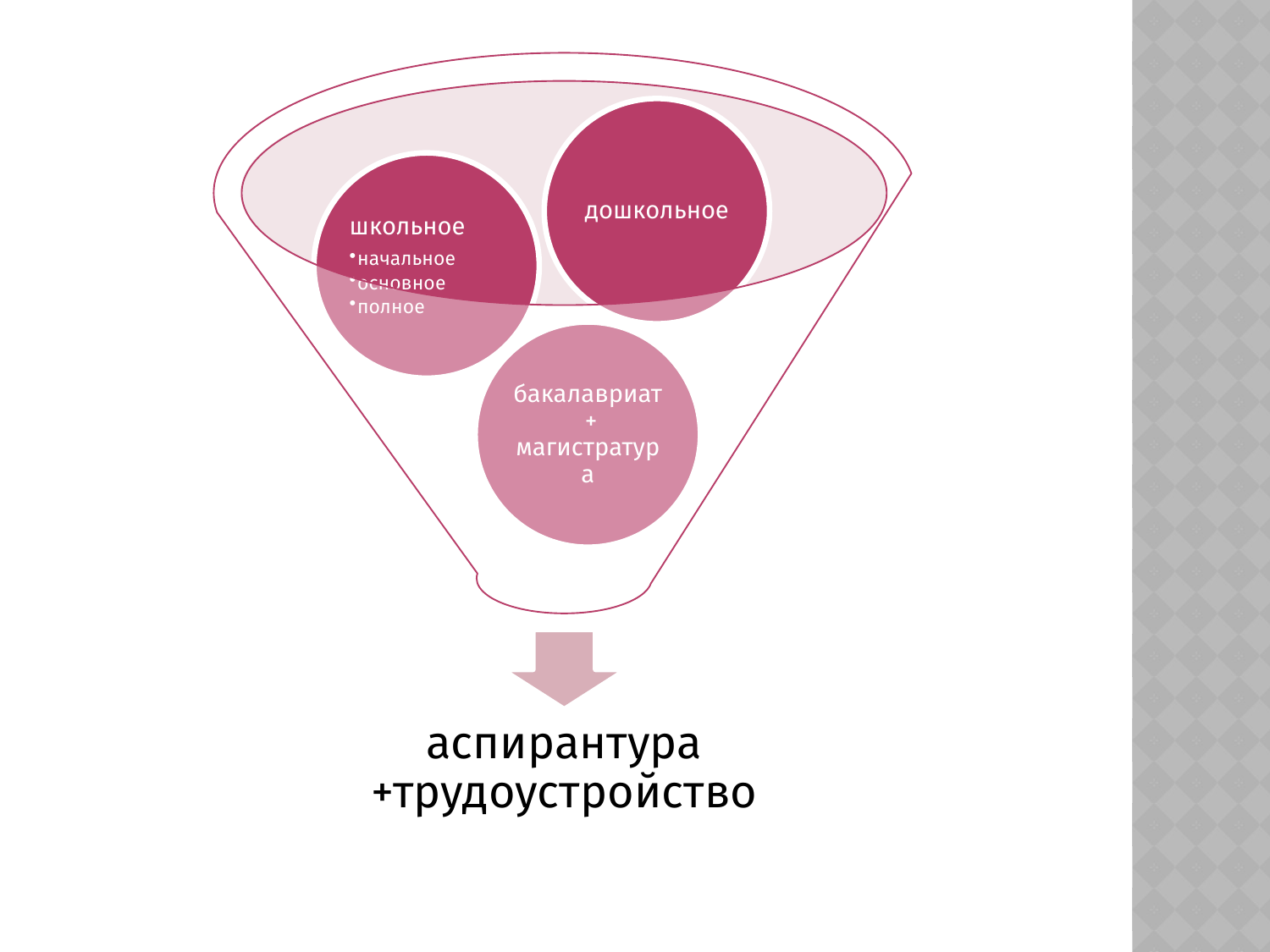

аспирантура +трудоустройство
бакалавриат  + магистратура
школьное
начальное
основное
полное
дошкольное